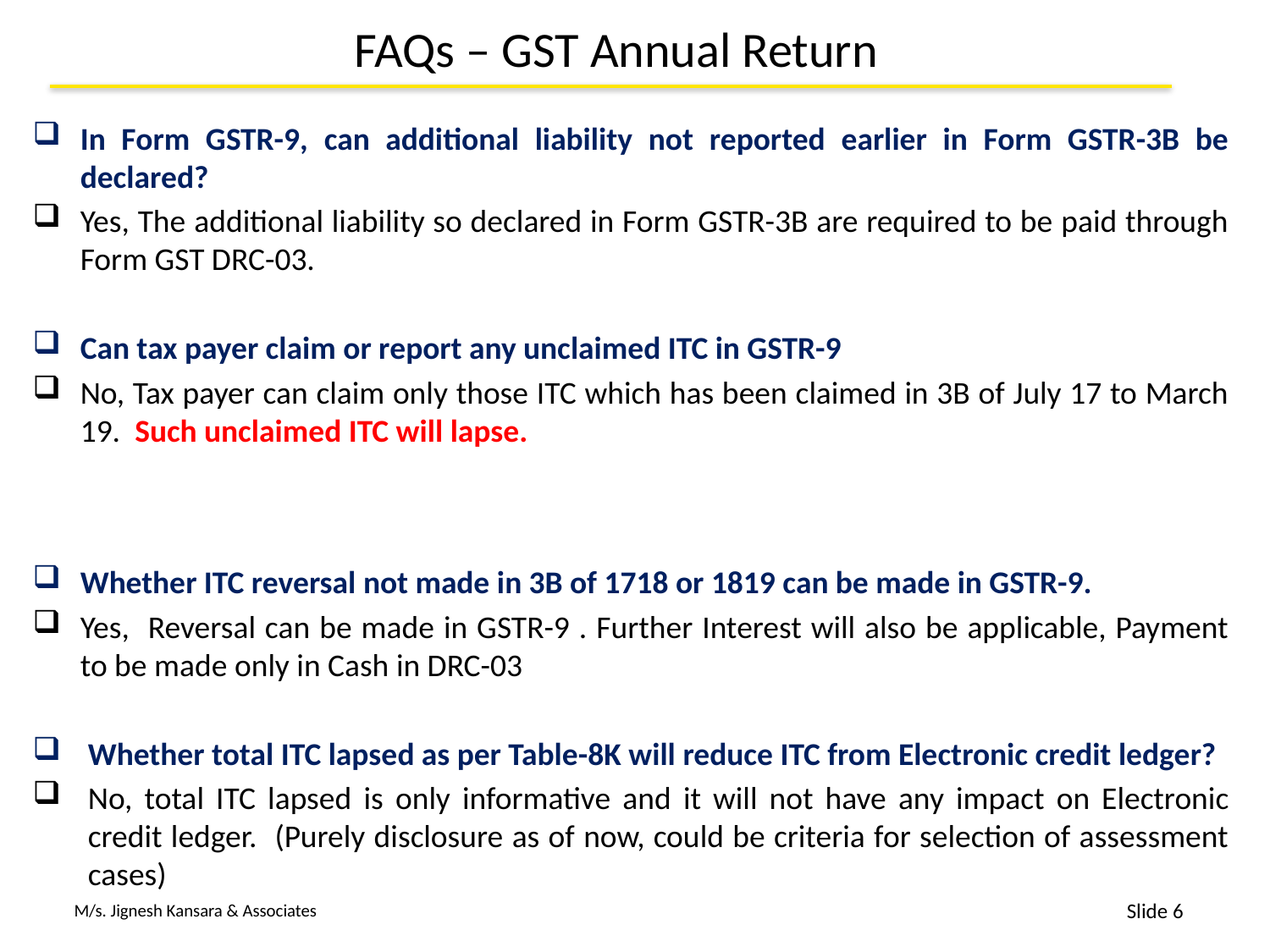

# FAQs – GST Annual Return
In Form GSTR-9, can additional liability not reported earlier in Form GSTR-3B be declared?
Yes, The additional liability so declared in Form GSTR-3B are required to be paid through Form GST DRC-03.

Can tax payer claim or report any unclaimed ITC in GSTR-9
No, Tax payer can claim only those ITC which has been claimed in 3B of July 17 to March 19.  Such unclaimed ITC will lapse.

Whether ITC reversal not made in 3B of 1718 or 1819 can be made in GSTR-9.
Yes,  Reversal can be made in GSTR-9 . Further Interest will also be applicable, Payment to be made only in Cash in DRC-03

Whether total ITC lapsed as per Table-8K will reduce ITC from Electronic credit ledger?
No, total ITC lapsed is only informative and it will not have any impact on Electronic credit ledger.  (Purely disclosure as of now, could be criteria for selection of assessment cases)

6